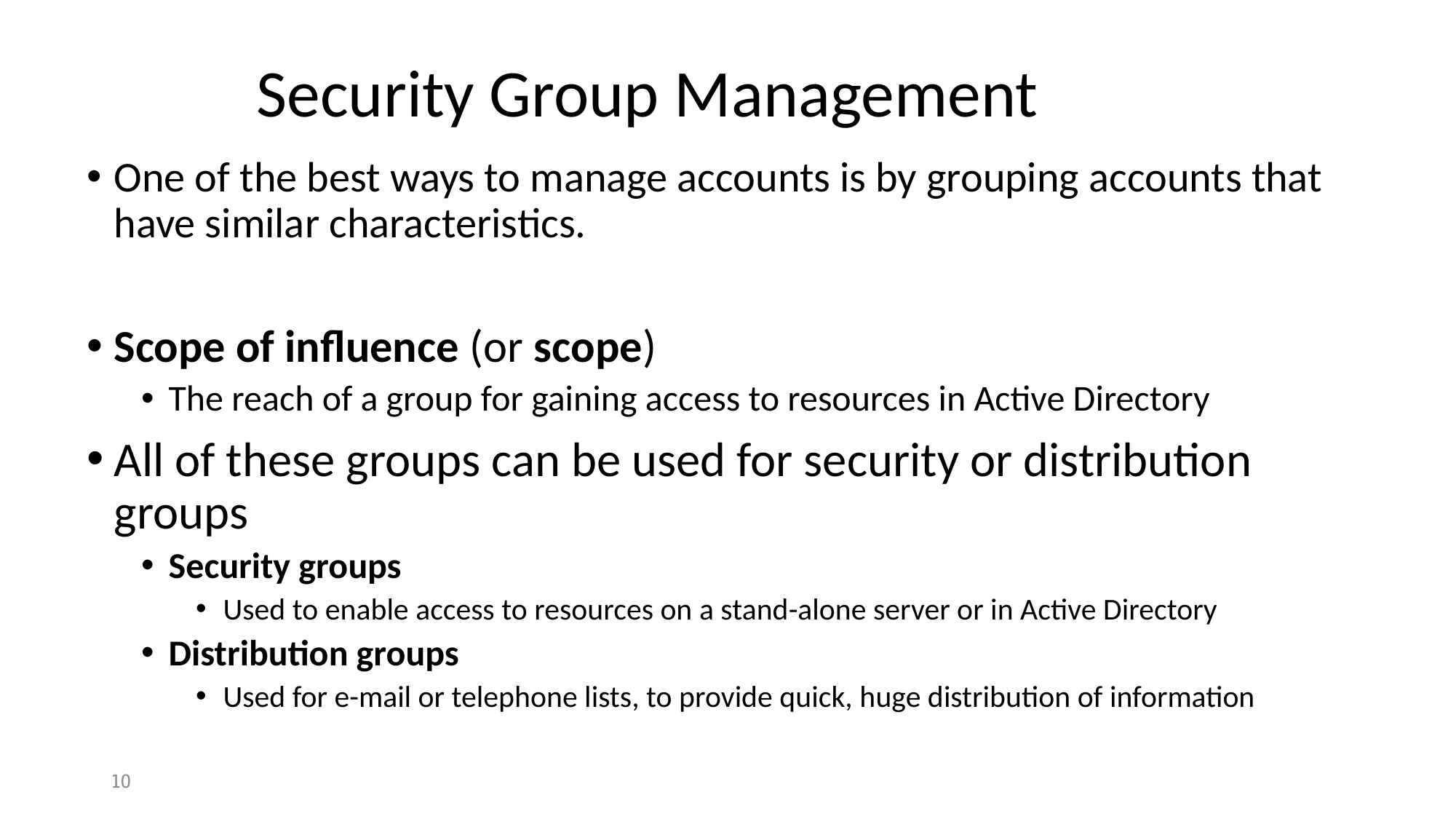

# Security Group Management
One of the best ways to manage accounts is by grouping accounts that have similar characteristics.

Scope of influence (or scope)
The reach of a group for gaining access to resources in Active Directory
All of these groups can be used for security or distribution groups
Security groups
Used to enable access to resources on a stand-alone server or in Active Directory
Distribution groups
Used for e-mail or telephone lists, to provide quick, huge distribution of information
10